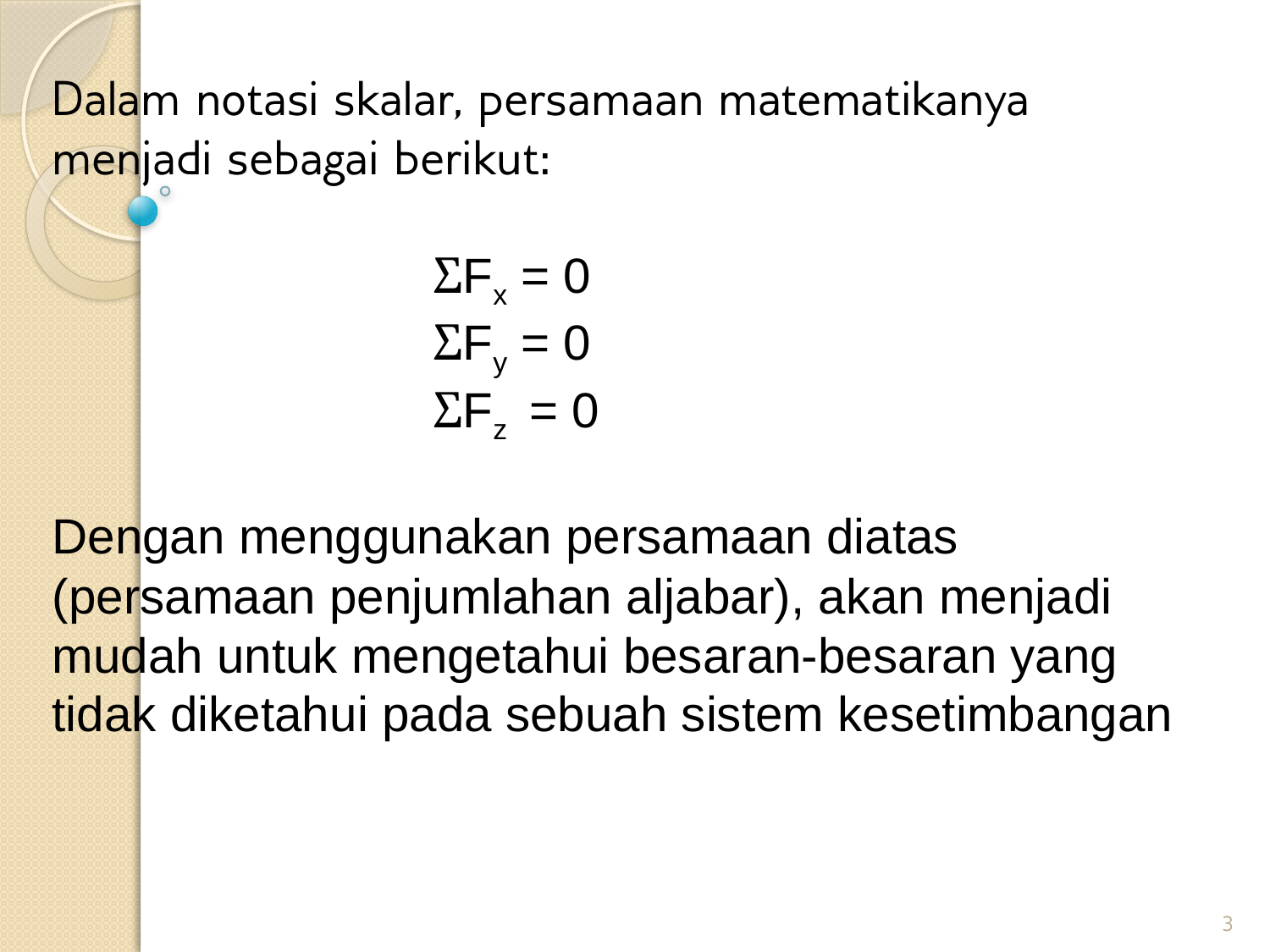

Dalam notasi skalar, persamaan matematikanya menjadi sebagai berikut:

			ΣFx = 0
			ΣFy = 0
			ΣFz  = 0

Dengan menggunakan persamaan diatas (persamaan penjumlahan aljabar), akan menjadi mudah untuk mengetahui besaran-besaran yang tidak diketahui pada sebuah sistem kesetimbangan

3